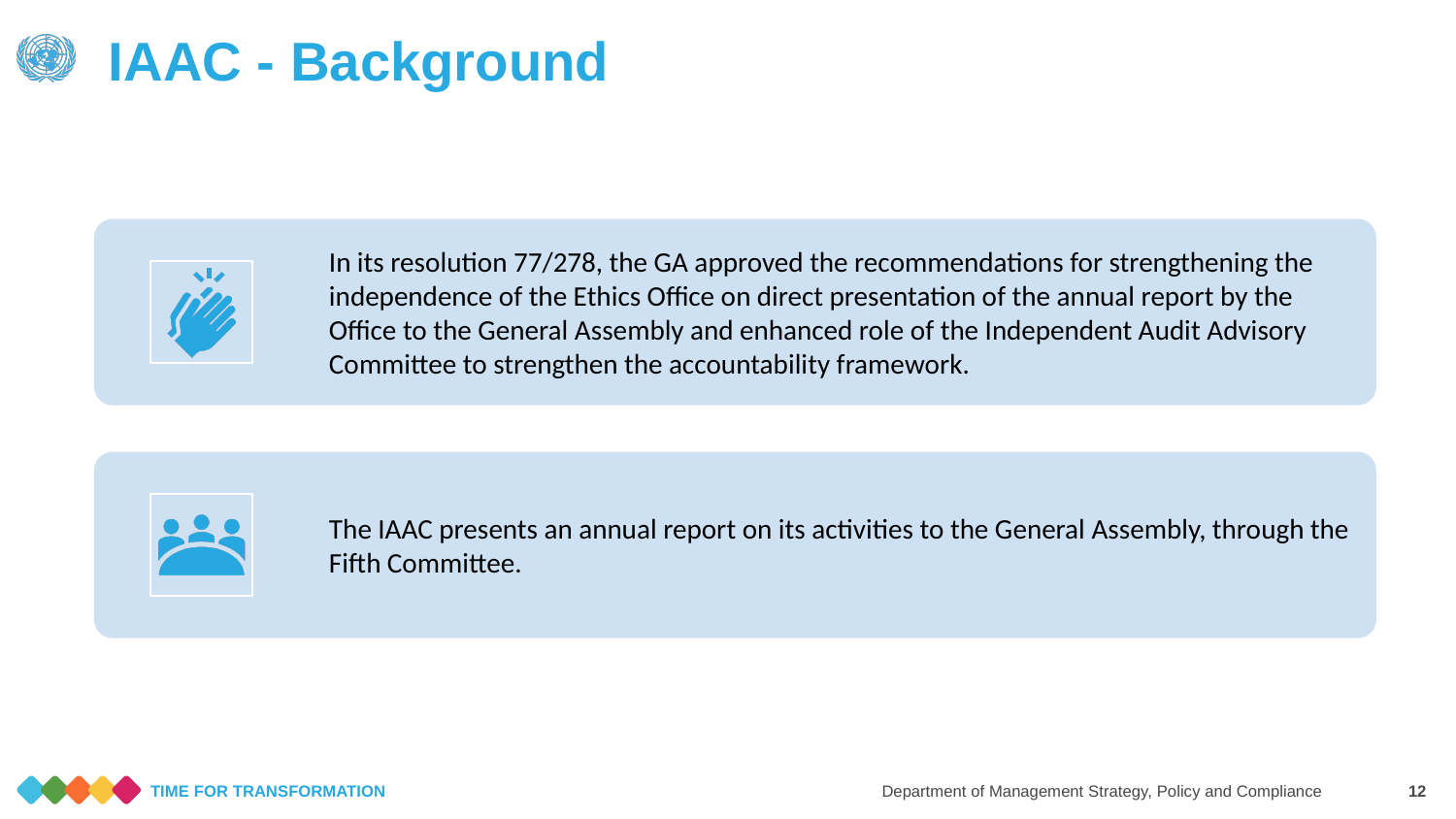

# IAAC - Background
In its resolution 77/278, the GA approved the recommendations for strengthening the independence of the Ethics Office on direct presentation of the annual report by the Office to the General Assembly and enhanced role of the Independent Audit Advisory Committee to strengthen the accountability framework.
The IAAC presents an annual report on its activities to the General Assembly, through the Fifth Committee.
Department of Management Strategy, Policy and Compliance
12